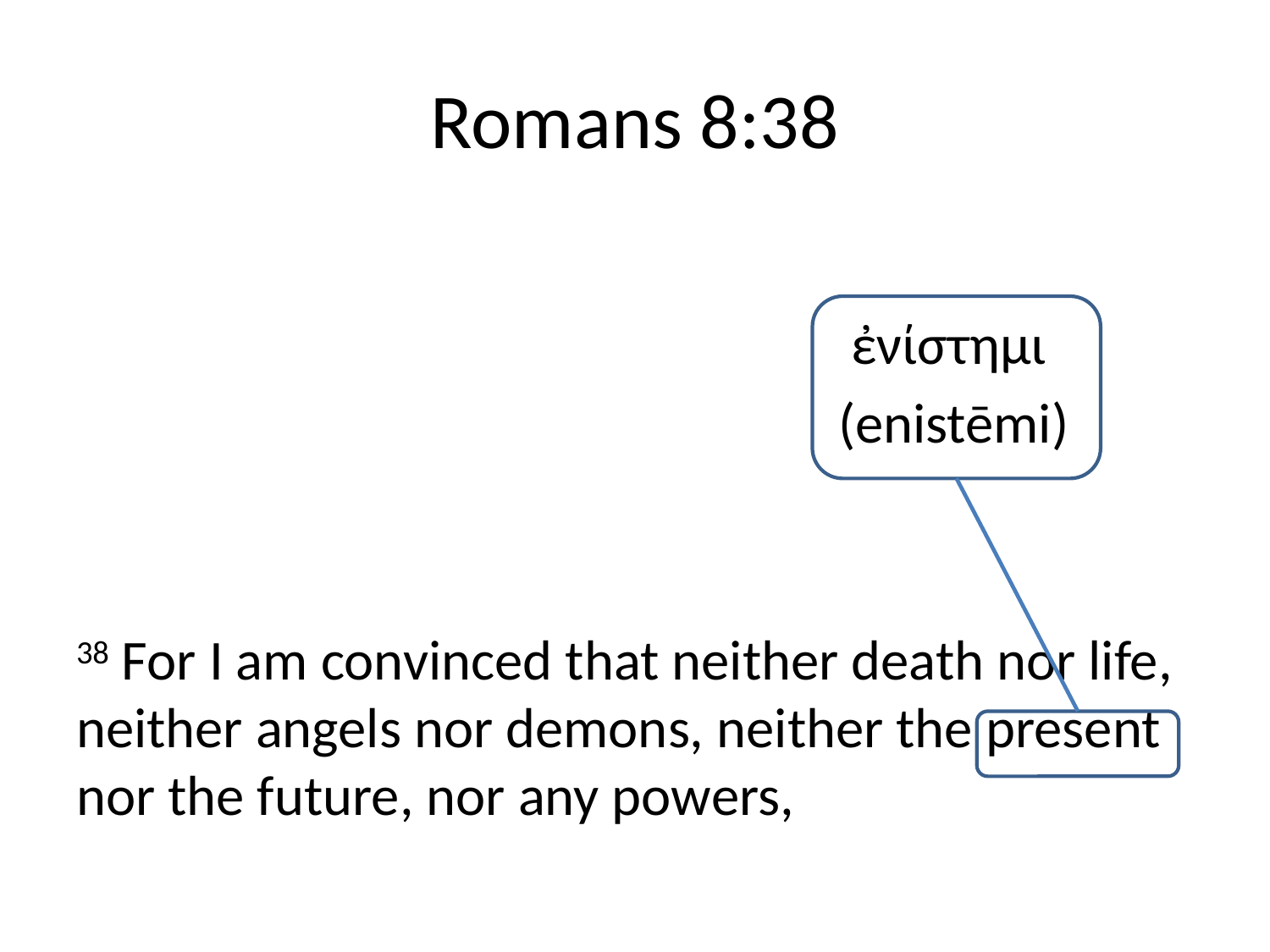

# Romans 8:38

						 ἐνίστημι
						(enistēmi)

38 For I am convinced that neither death nor life, neither angels nor demons, neither the present nor the future, nor any powers,